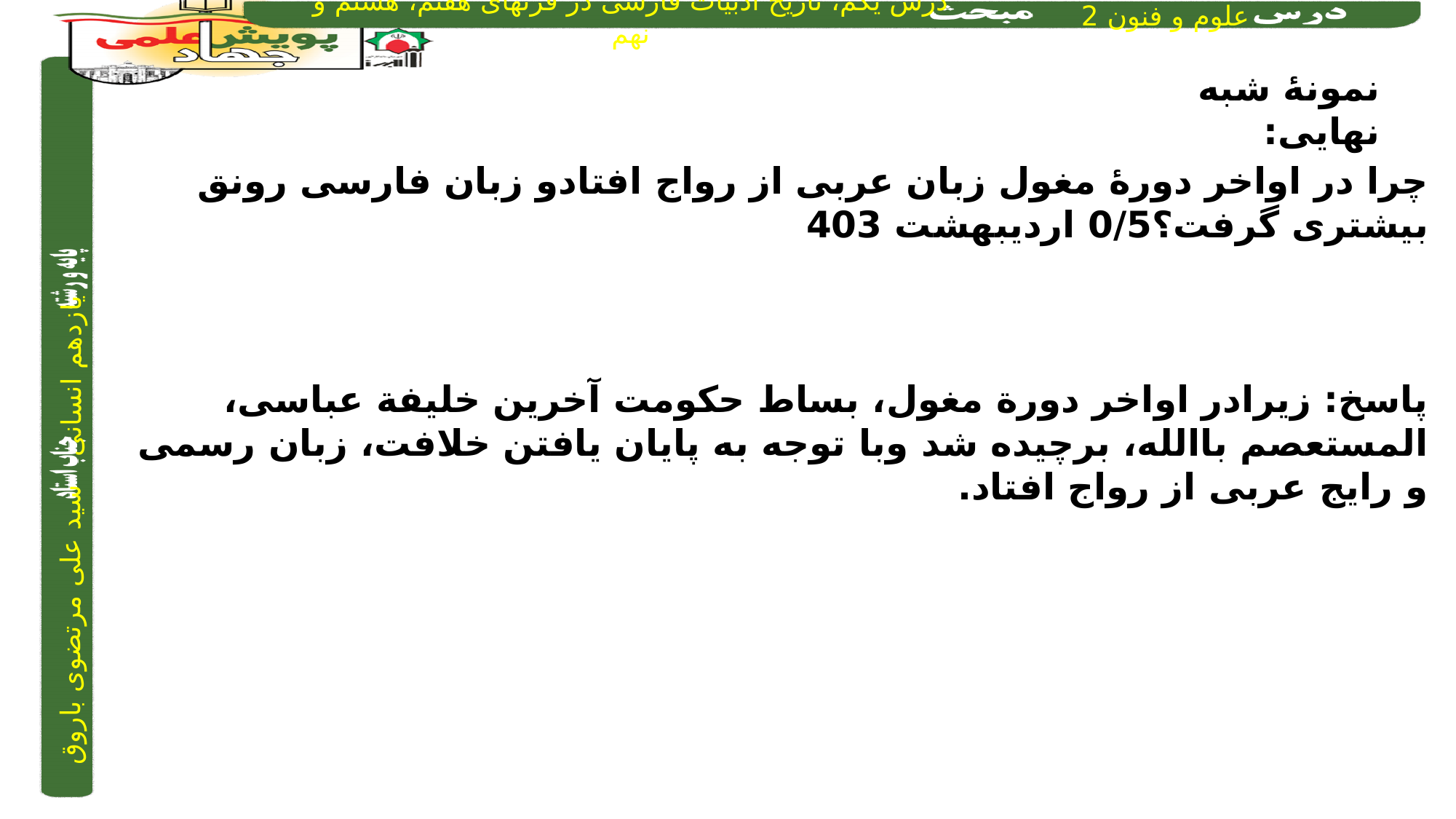

نمونۀ شبه نهایی:
چرا در اواخر دورۀ مغول زبان عربی از رواج افتادو زبان فارسی رونق بیشتری گرفت؟0/5	 اردیبهشت 403

پاسخ: زیرادر اواخر دورة مغول، بساط حکومت آخرین خلیفة عباسی، المستعصم باالله، برچیده شد وبا توجه به پایان یافتن خلافت، زبان رسمی و رایج عربی از رواج افتاد.